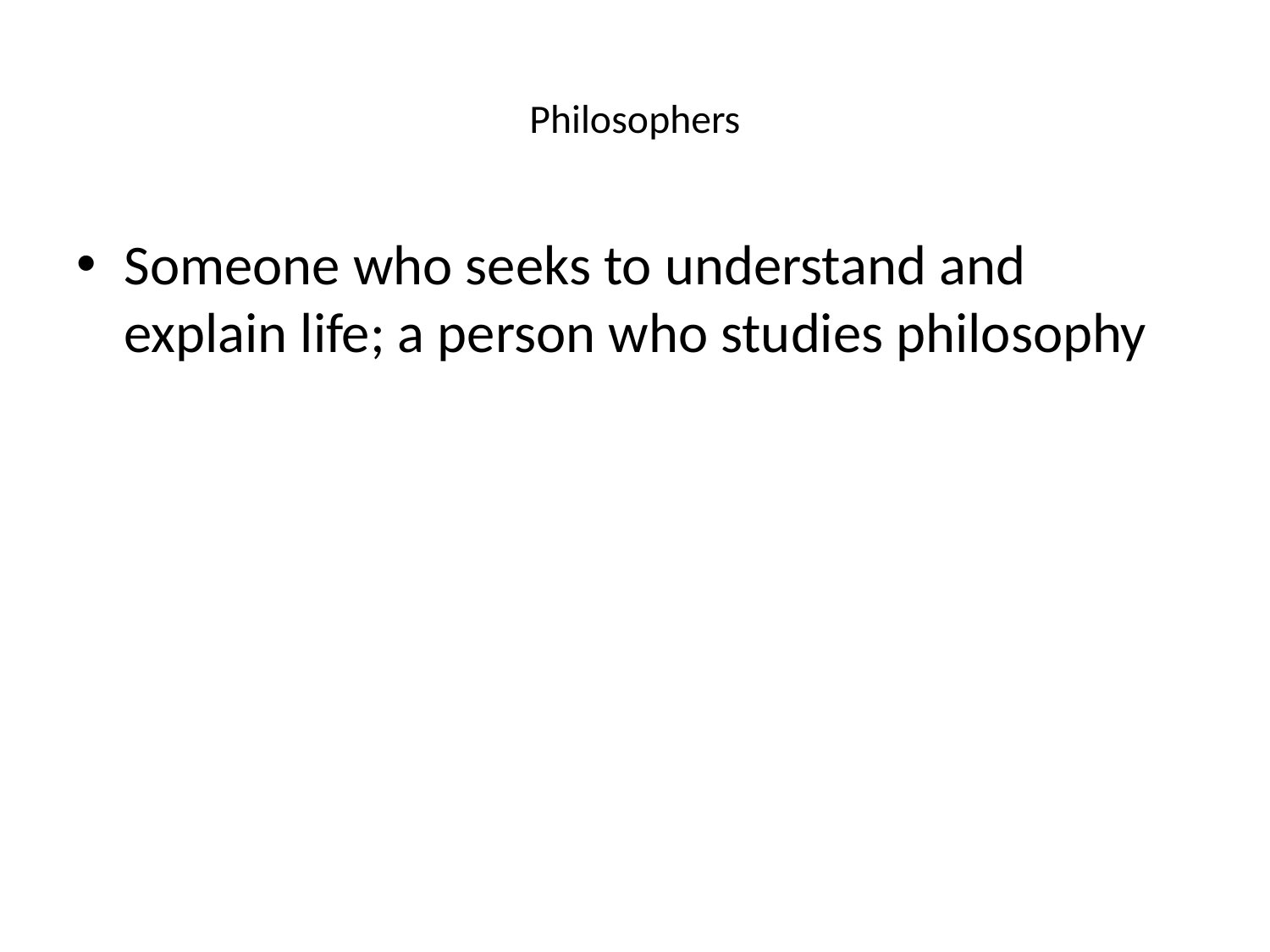

# Philosophers
Someone who seeks to understand and explain life; a person who studies philosophy